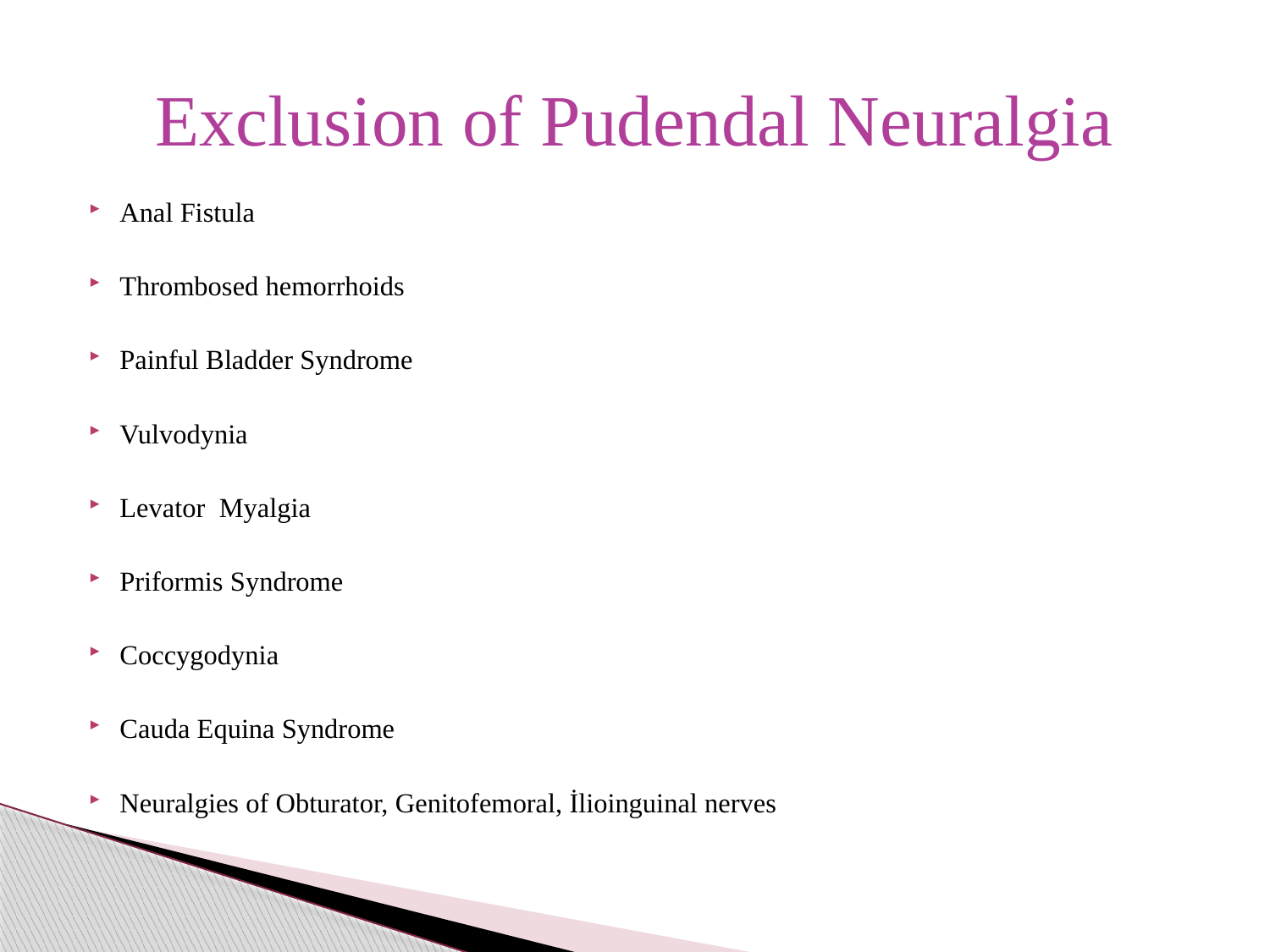

# Exclusion of Pudendal Neuralgia
Anal Fistula

Thrombosed hemorrhoids

Painful Bladder Syndrome

Vulvodynia

Levator  Myalgia

Priformis Syndrome

Coccygodynia

Cauda Equina Syndrome

Neuralgies of Obturator, Genitofemoral, İlioinguinal nerves